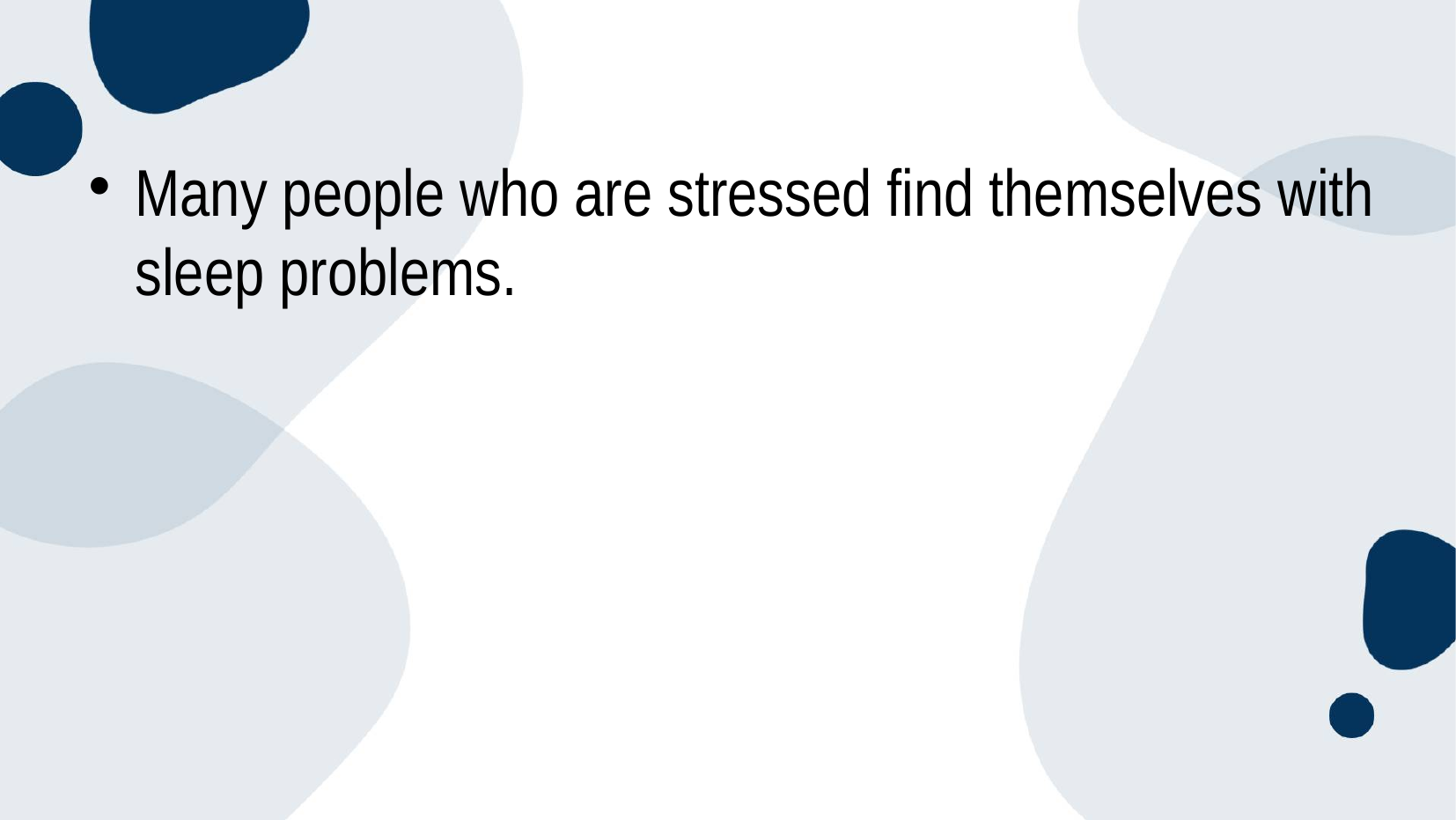

Many people who are stressed find themselves with sleep problems.